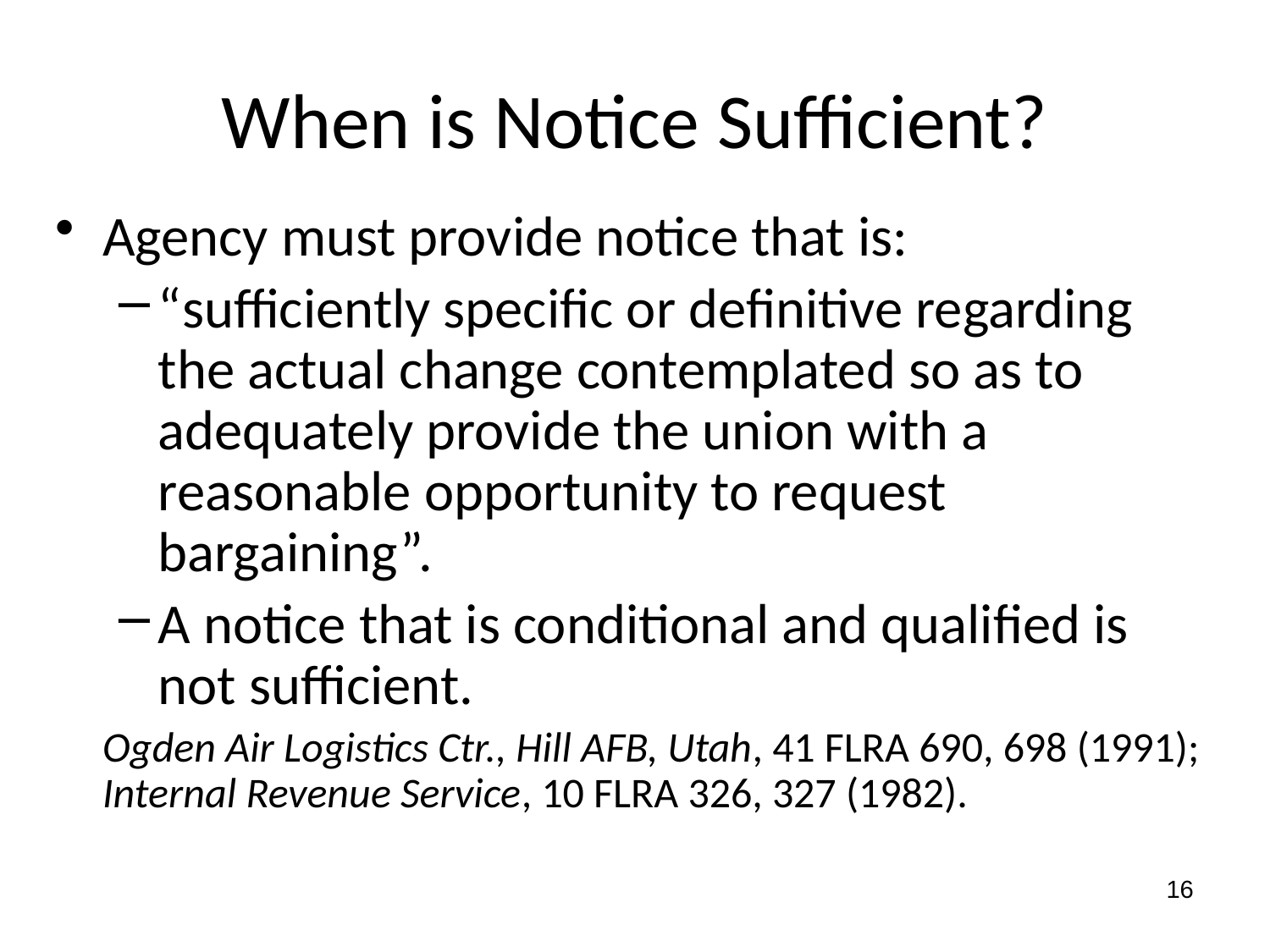

# When is Notice Sufficient?
Agency must provide notice that is:
“sufficiently specific or definitive regarding the actual change contemplated so as to adequately provide the union with a reasonable opportunity to request bargaining”.
A notice that is conditional and qualified is not sufficient.
	Ogden Air Logistics Ctr., Hill AFB, Utah, 41 FLRA 690, 698 (1991); Internal Revenue Service, 10 FLRA 326, 327 (1982).
16